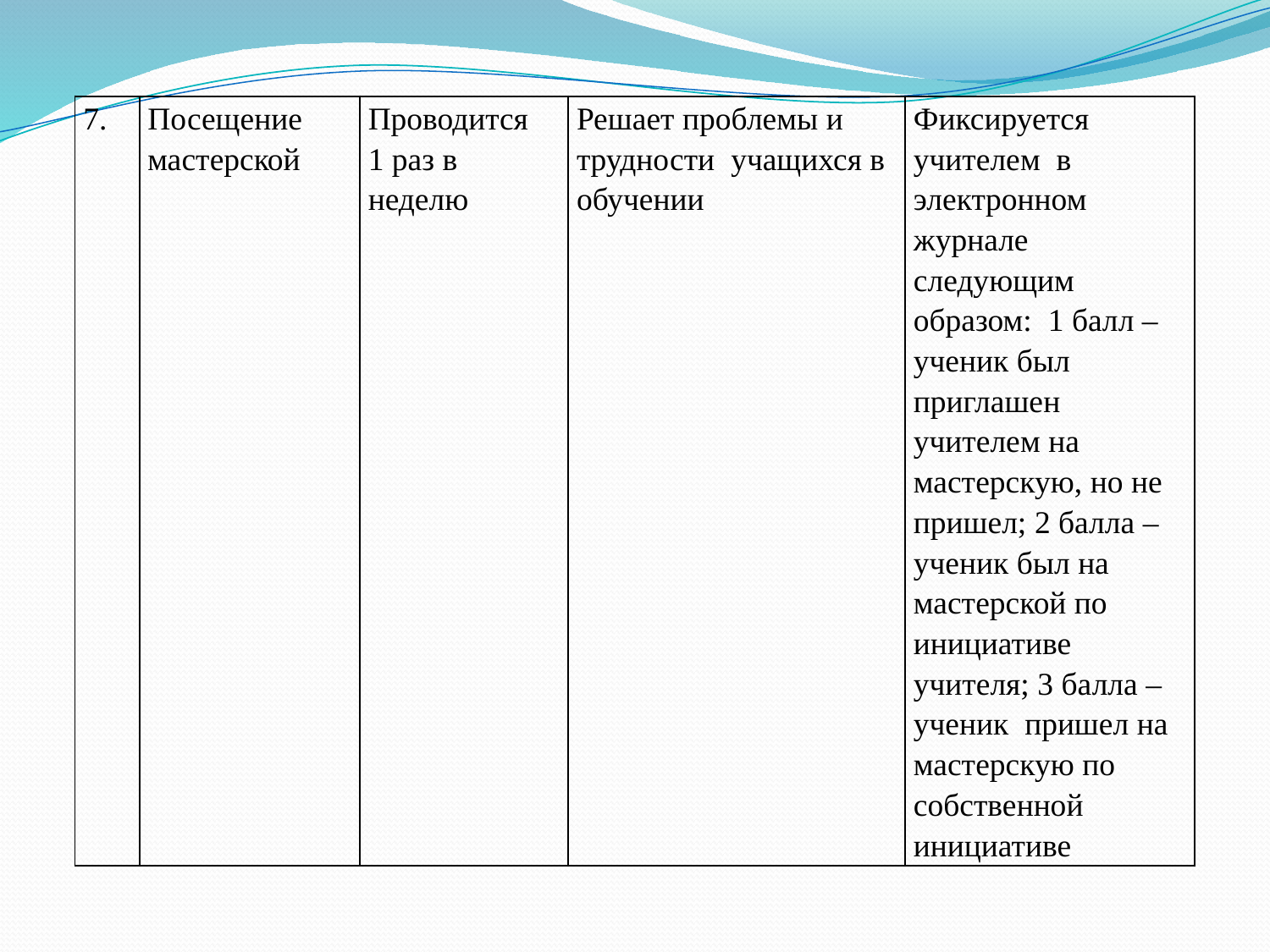

| 7. | Посещение мастерской | Проводится 1 раз в неделю | Решает проблемы и трудности учащихся в обучении | Фиксируется учителем в электронном журнале следующим образом: 1 балл – ученик был приглашен учителем на мастерскую, но не пришел; 2 балла – ученик был на мастерской по инициативе учителя; 3 балла – ученик пришел на мастерскую по собственной инициативе |
| --- | --- | --- | --- | --- |